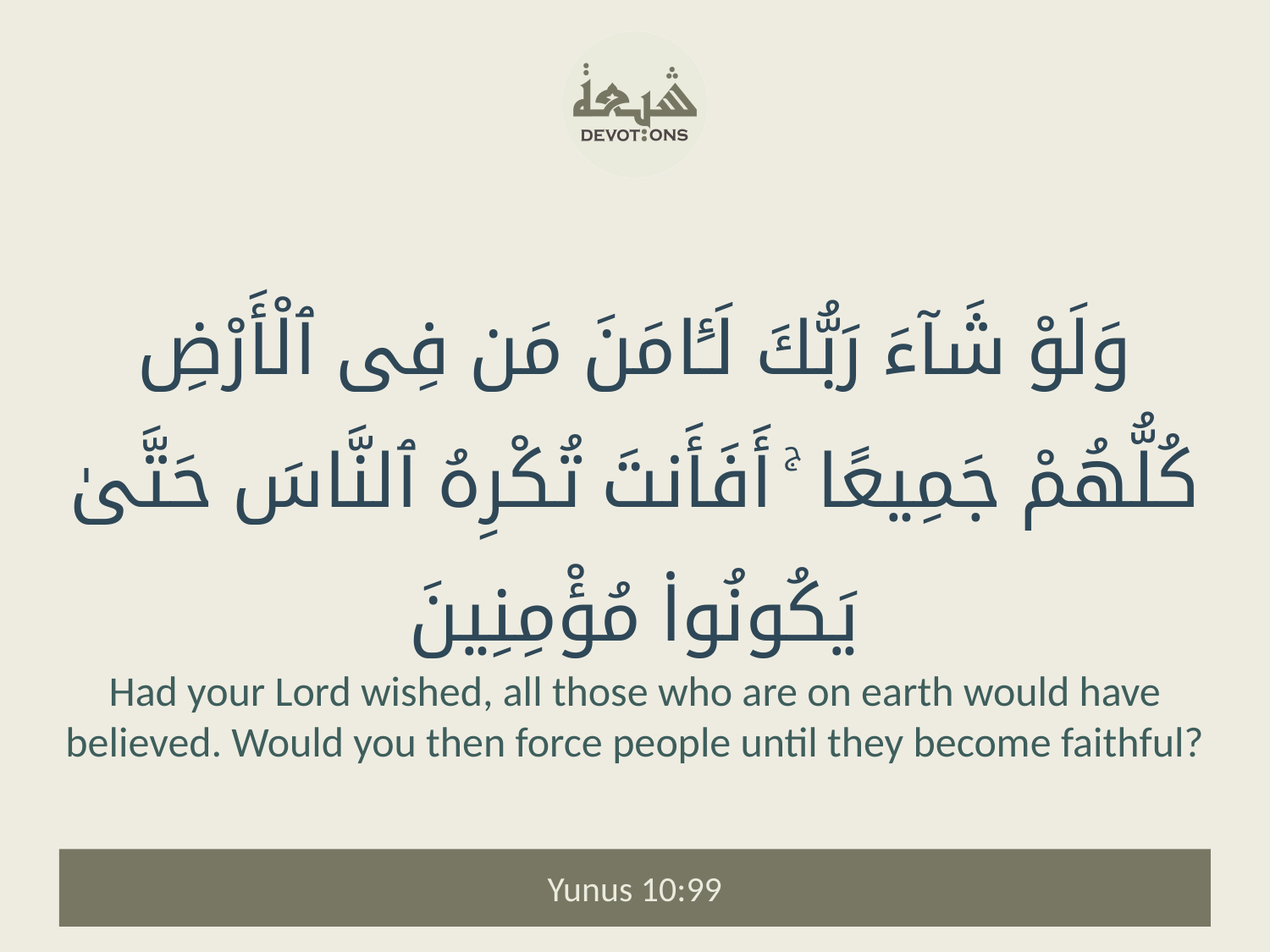

وَلَوْ شَآءَ رَبُّكَ لَـَٔامَنَ مَن فِى ٱلْأَرْضِ كُلُّهُمْ جَمِيعًا ۚ أَفَأَنتَ تُكْرِهُ ٱلنَّاسَ حَتَّىٰ يَكُونُوا۟ مُؤْمِنِينَ
Had your Lord wished, all those who are on earth would have believed. Would you then force people until they become faithful?
Yunus 10:99